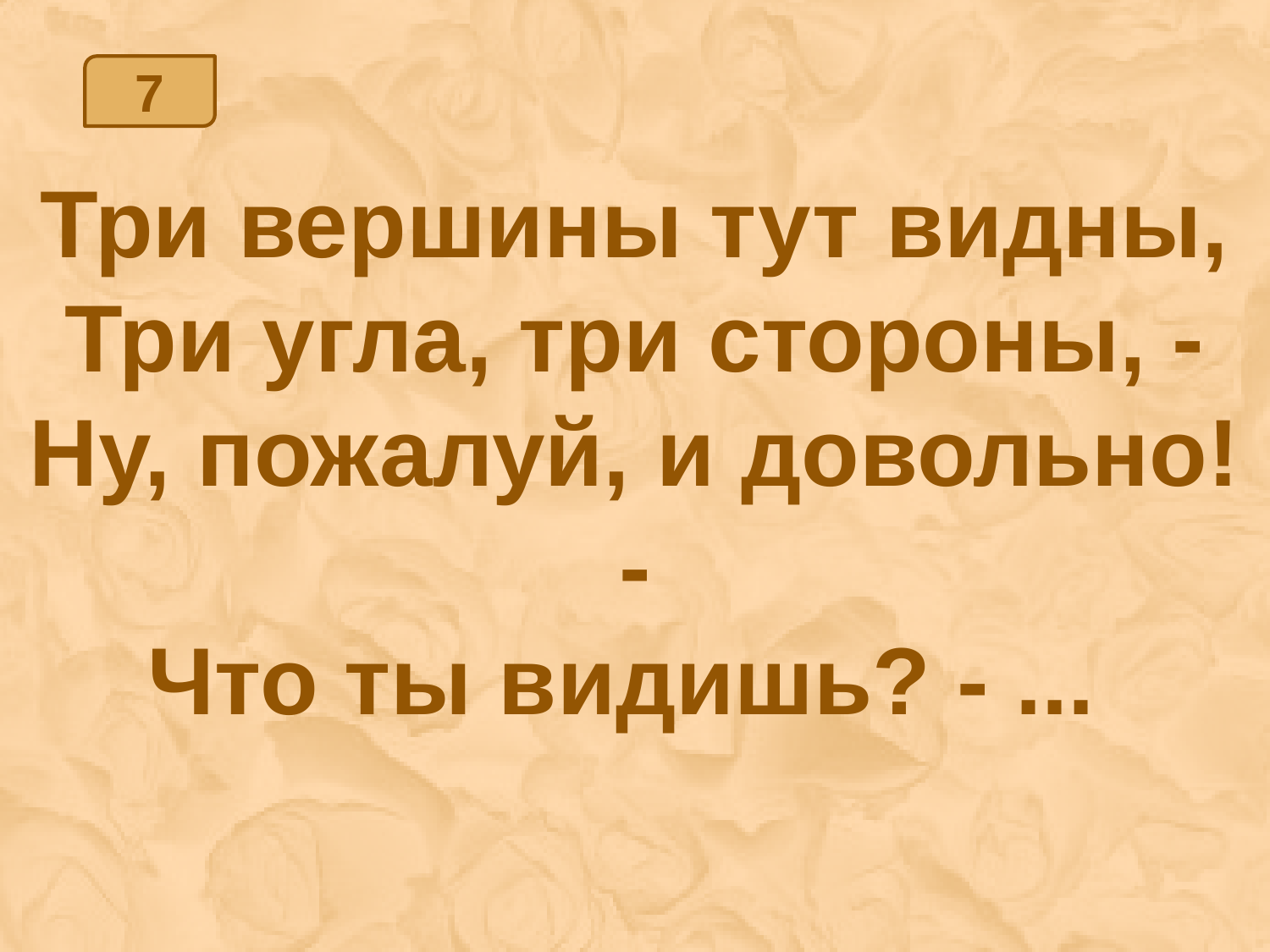

7
Три вершины тут видны,
Три угла, три стороны, -
Ну, пожалуй, и довольно! -
Что ты видишь? - ...